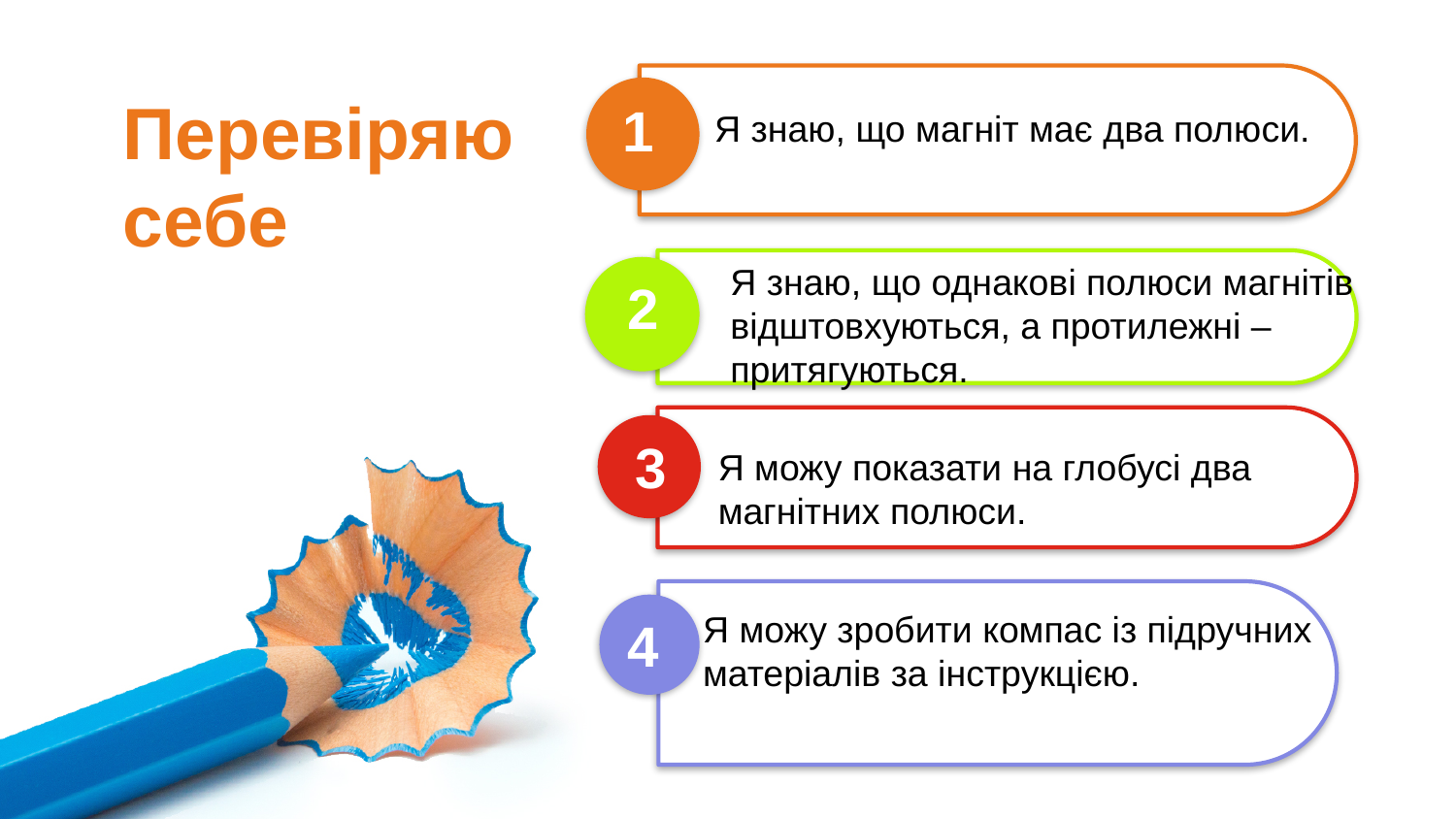

Перевіряю себе

1
Я знаю, що магніт має два полюси.

Я знаю, що однакові полюси магнітів
відштовхуються, а протилежні –
притягуються.

2

3
Я можу показати на глобусі два
магнітних полюси.

Я можу зробити компас із підручних матеріалів за інструкцією.

4